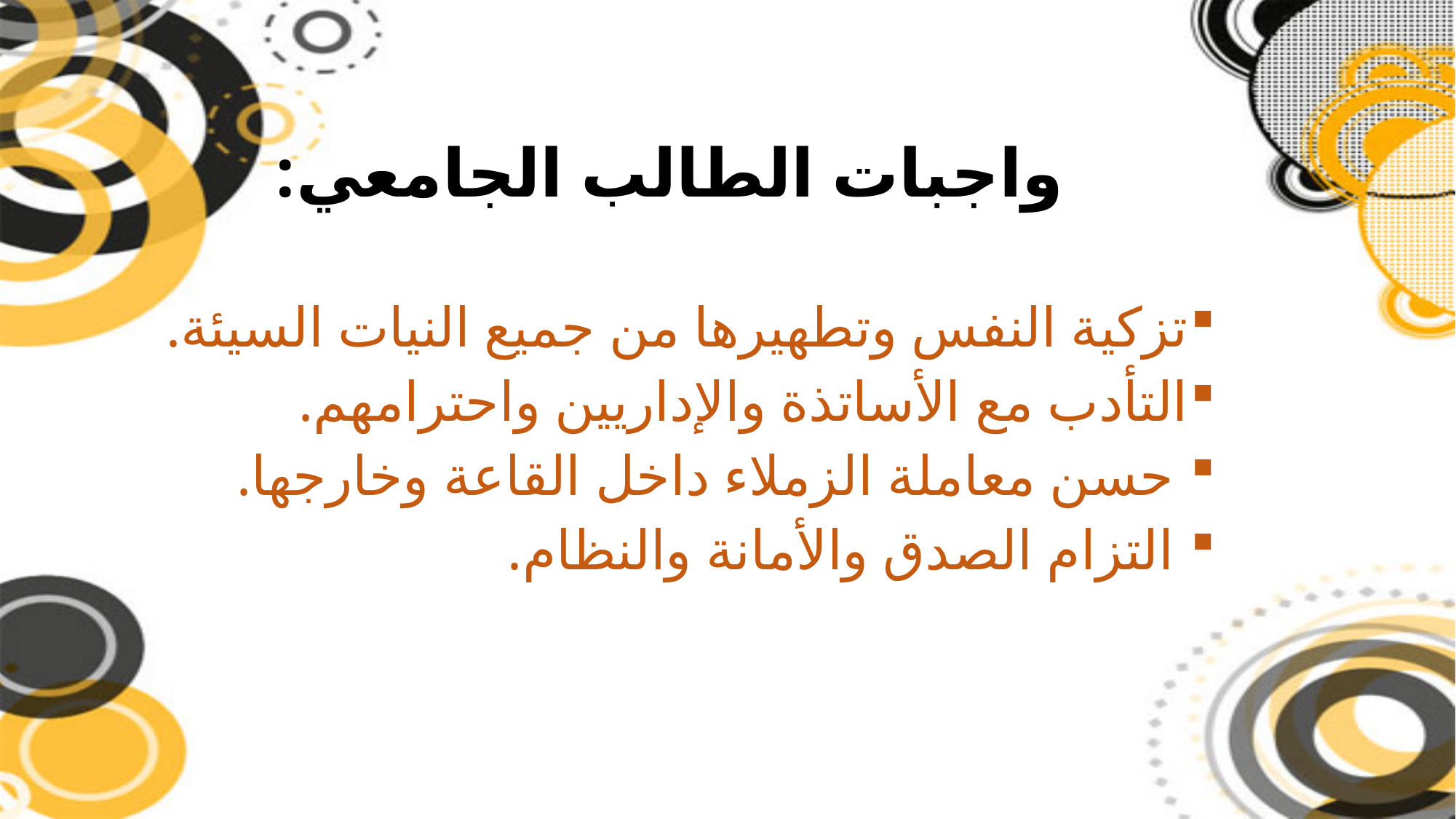

# واجبات الطالب الجامعي:
تزكية النفس وتطهيرها من جميع النيات السيئة.
التأدب مع الأساتذة والإداريين واحترامهم.
 حسن معاملة الزملاء داخل القاعة وخارجها.
 التزام الصدق والأمانة والنظام.